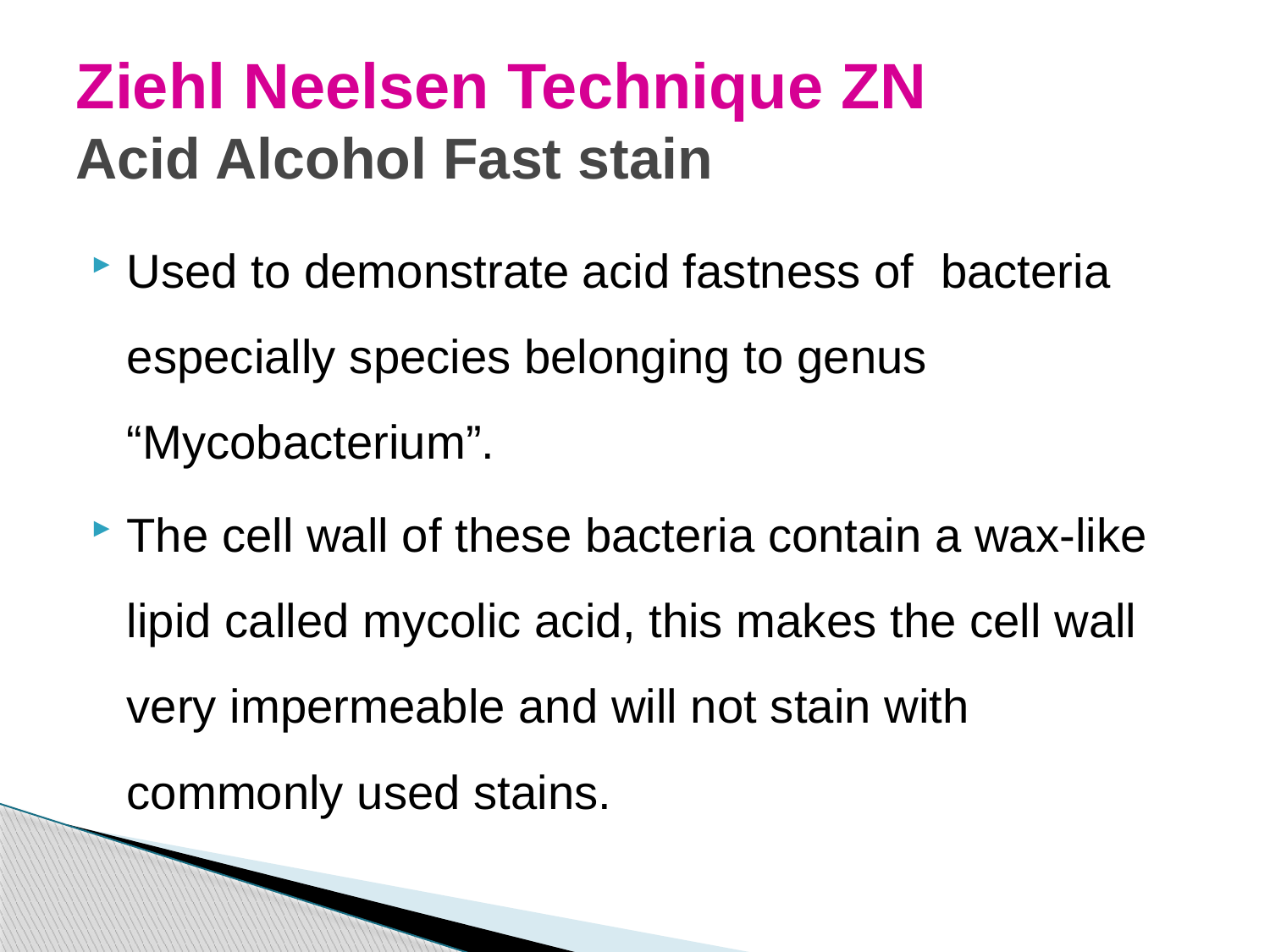

# Ziehl Neelsen Technique ZN Acid Alcohol Fast stain
Used to demonstrate acid fastness of  bacteria especially species belonging to genus “Mycobacterium”.
The cell wall of these bacteria contain a wax-like lipid called mycolic acid, this makes the cell wall very impermeable and will not stain with commonly used stains.